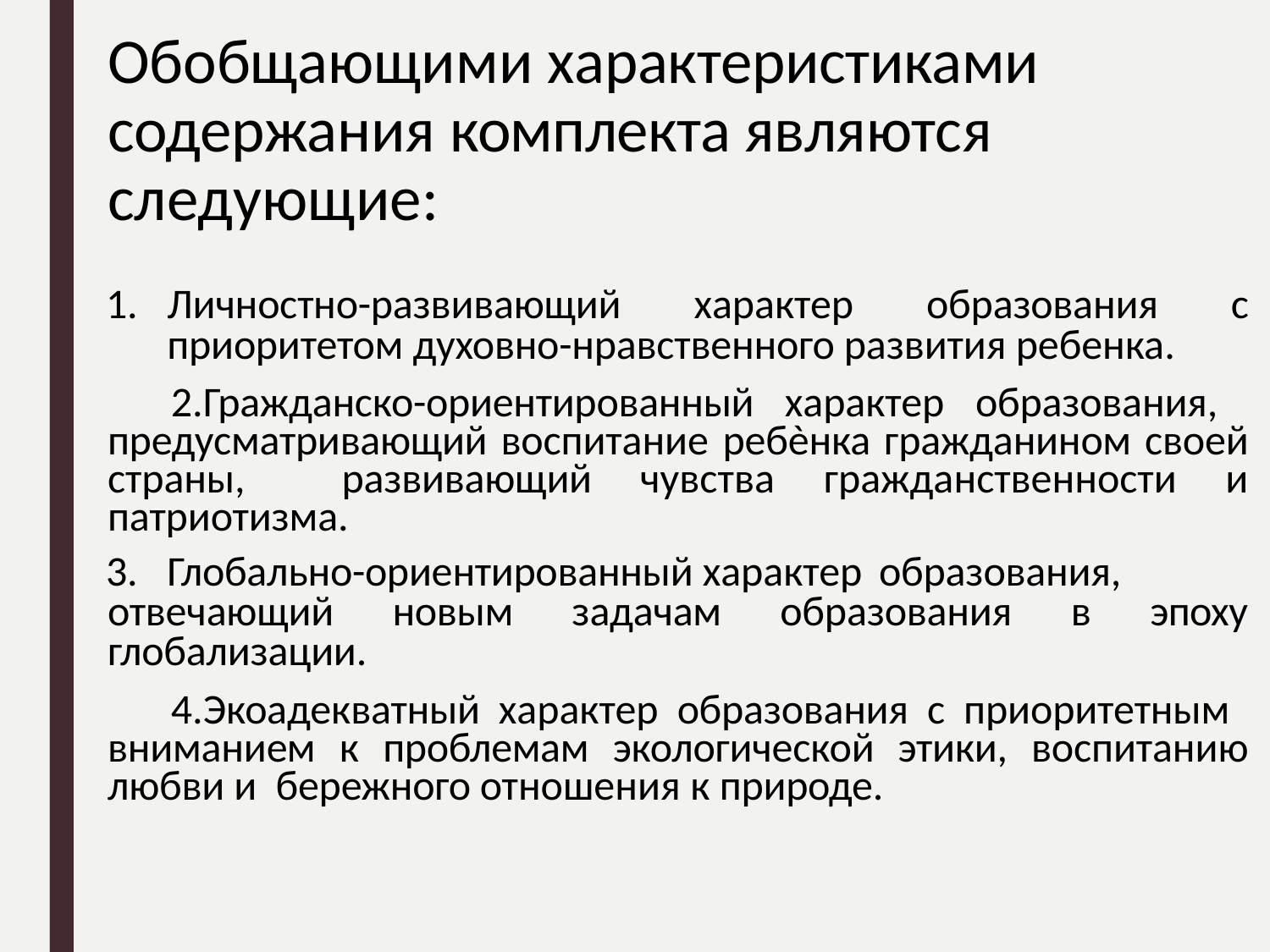

# Обобщающими характеристиками  содержания комплекта являются  следующие:
Личностно-развивающий характер образования с приоритетом духовно-нравственного развития ребенка.
Гражданско-ориентированный характер образования,  предусматривающий воспитание ребѐнка гражданином своей страны,  развивающий чувства гражданственности и патриотизма.
Глобально-ориентированный характер образования,
отвечающий новым задачам образования в эпоху глобализации.
Экоадекватный характер образования с приоритетным  вниманием к проблемам экологической этики, воспитанию любви и  бережного отношения к природе.